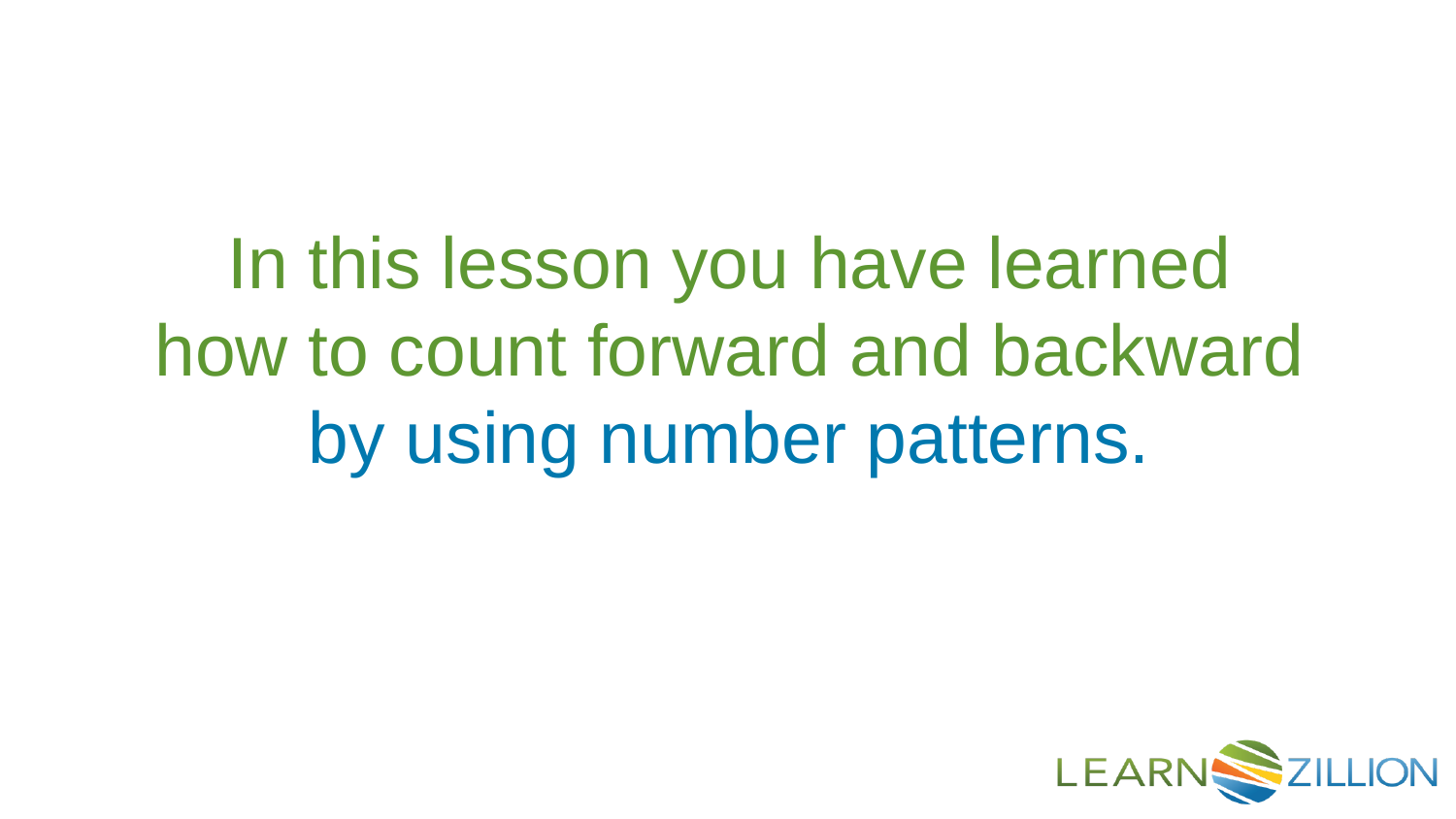

In this lesson you have learned how to count forward and backward
by using number patterns.